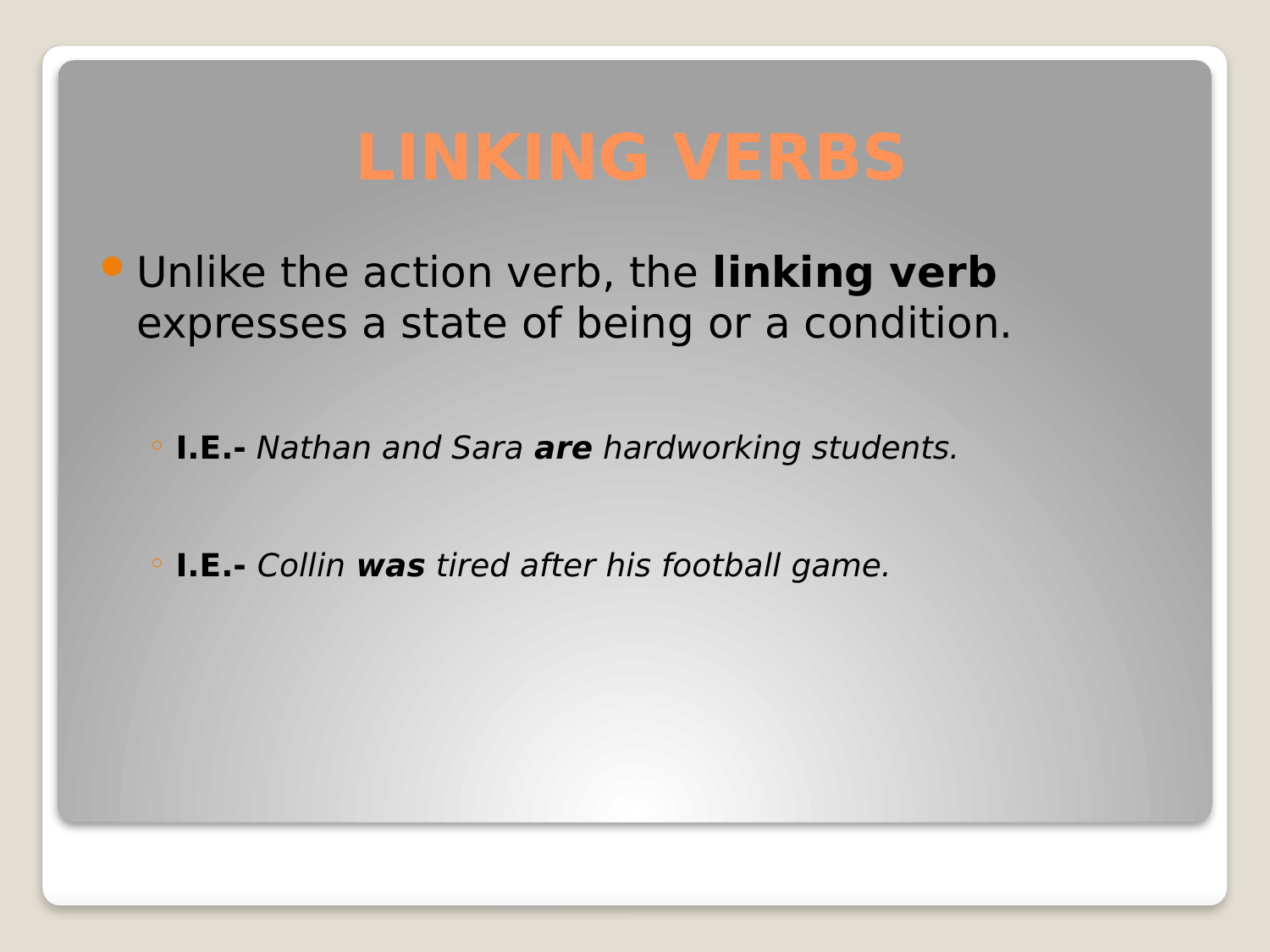

# LINKING VERBS
Unlike the action verb, the linking verb expresses a state of being or a condition.

I.E.- Nathan and Sara are hardworking students.

I.E.- Collin was tired after his football game.